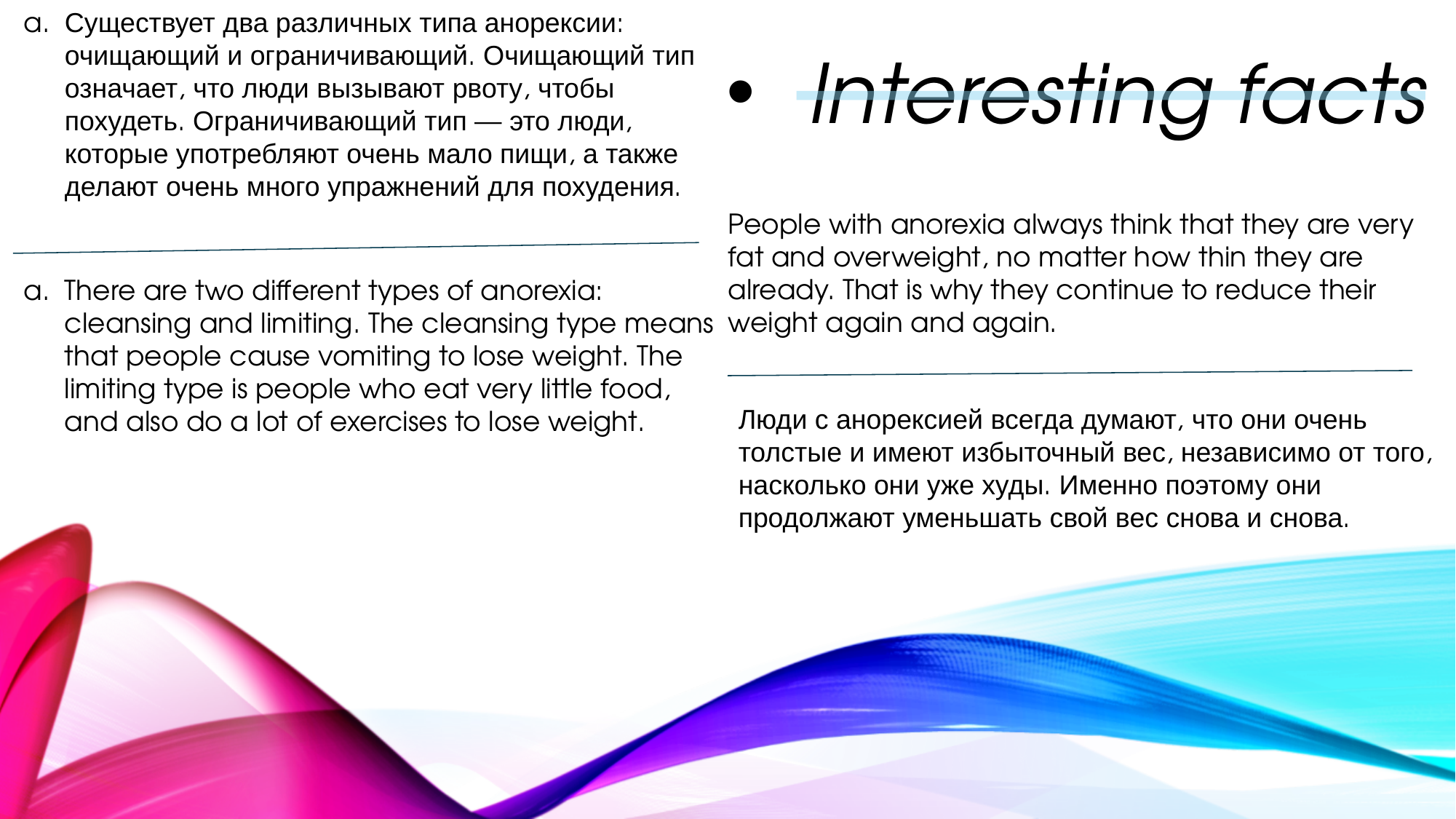

Существует два различных типа анорексии: очищающий и ограничивающий. Очищающий тип означает, что люди вызывают рвоту, чтобы похудеть. Ограничивающий тип — это люди, которые употребляют очень мало пищи, а также делают очень много упражнений для похудения.
Interesting facts

People with anorexia always think that they are very fat and overweight, no matter how thin they are already. That is why they continue to reduce their weight again and again.
There are two different types of anorexia: cleansing and limiting. The cleansing type means that people cause vomiting to lose weight. The limiting type is people who eat very little food, and also do a lot of exercises to lose weight.
Люди с анорексией всегда думают, что они очень толстые и имеют избыточный вес, независимо от того, насколько они уже худы. Именно поэтому они продолжают уменьшать свой вес снова и снова.